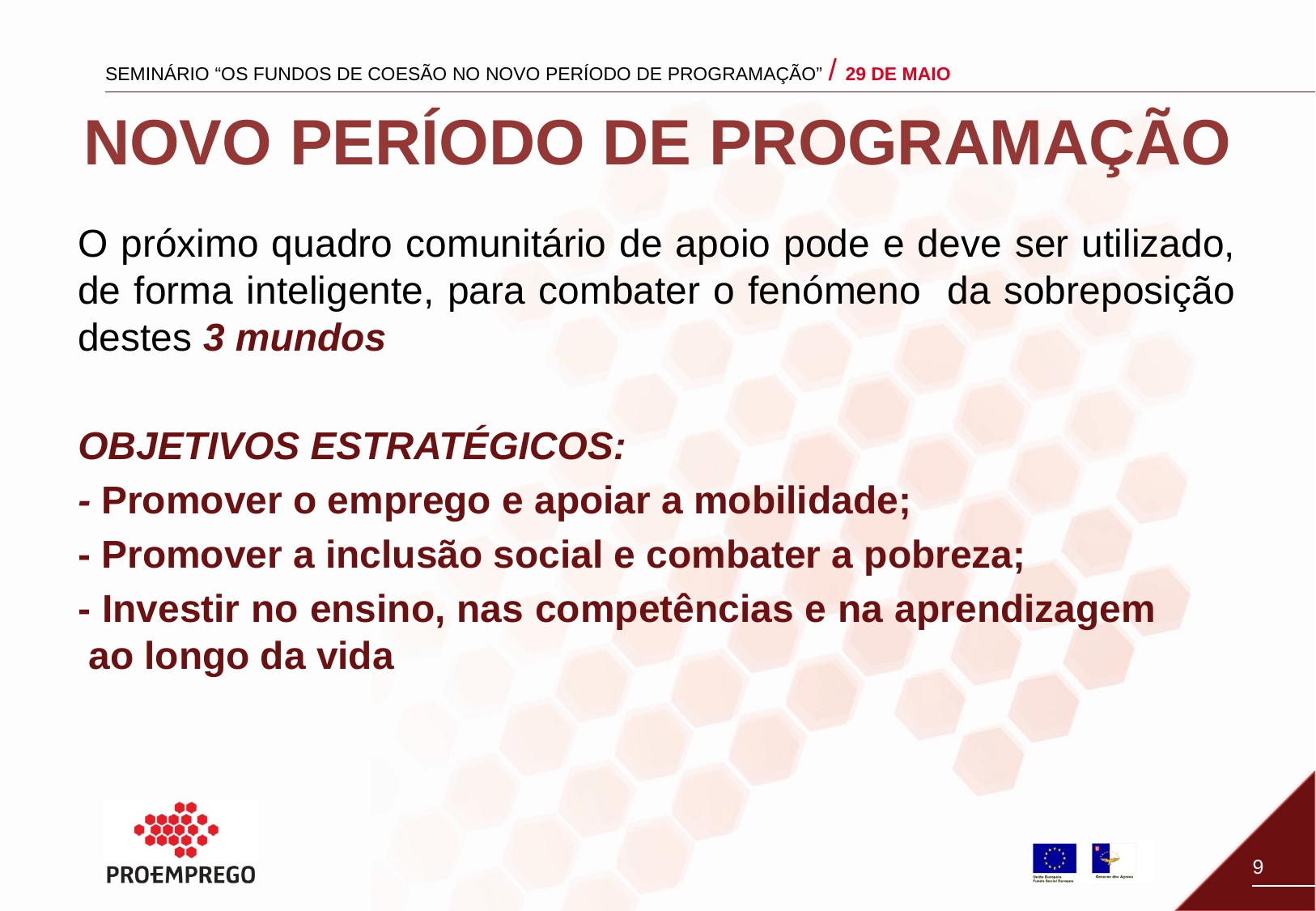

# NOVO PERÍODO DE PROGRAMAÇÃO
O próximo quadro comunitário de apoio pode e deve ser utilizado, de forma inteligente, para combater o fenómeno  da sobreposição destes 3 mundos

OBJETIVOS ESTRATÉGICOS:
- Promover o emprego e apoiar a mobilidade;
- Promover a inclusão social e combater a pobreza;
- Investir no ensino, nas competências e na aprendizagem         ao longo da vida